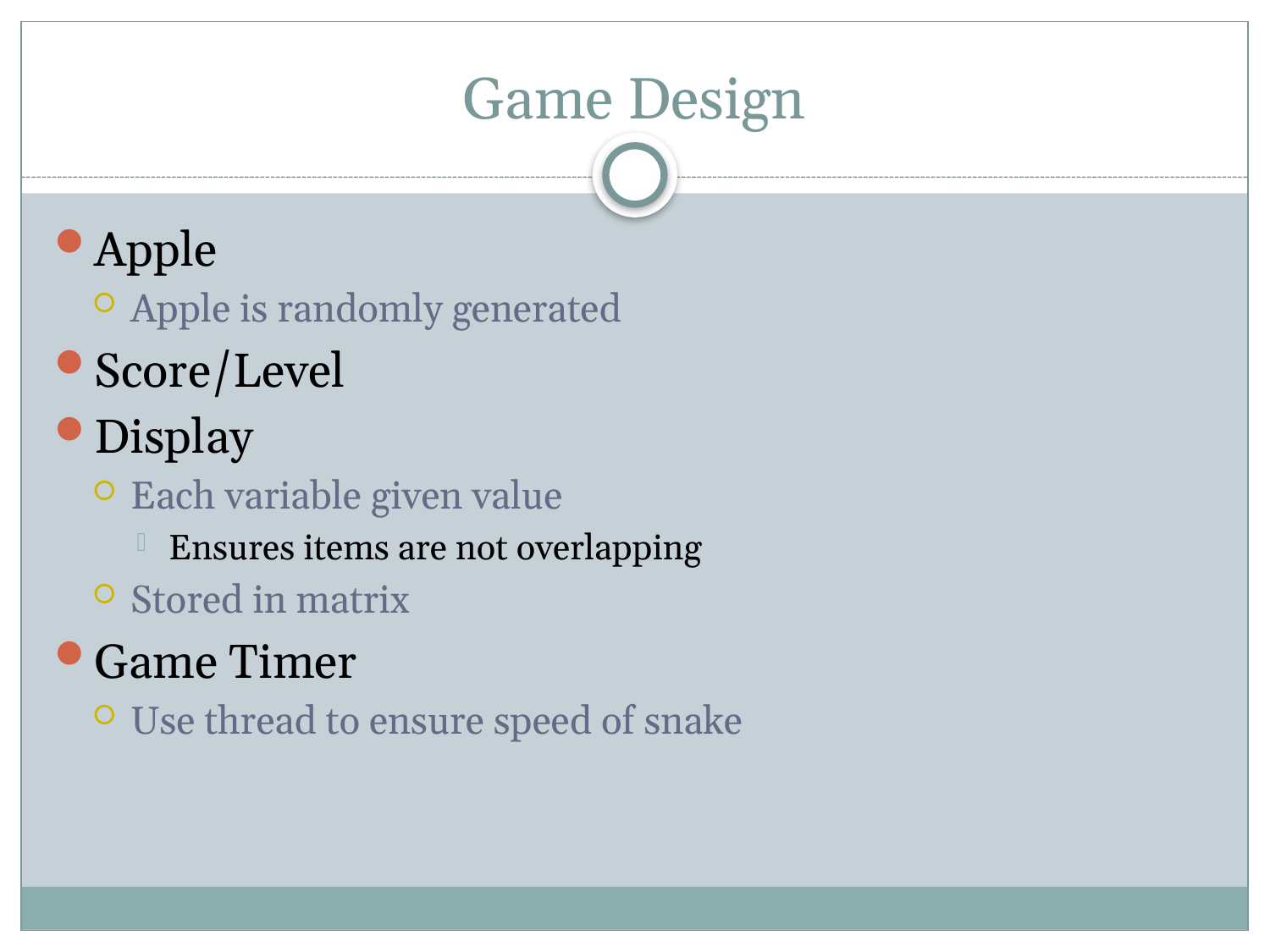

# Game Design
Apple
Apple is randomly generated
Score/Level
Display
Each variable given value
Ensures items are not overlapping
Stored in matrix
Game Timer
Use thread to ensure speed of snake